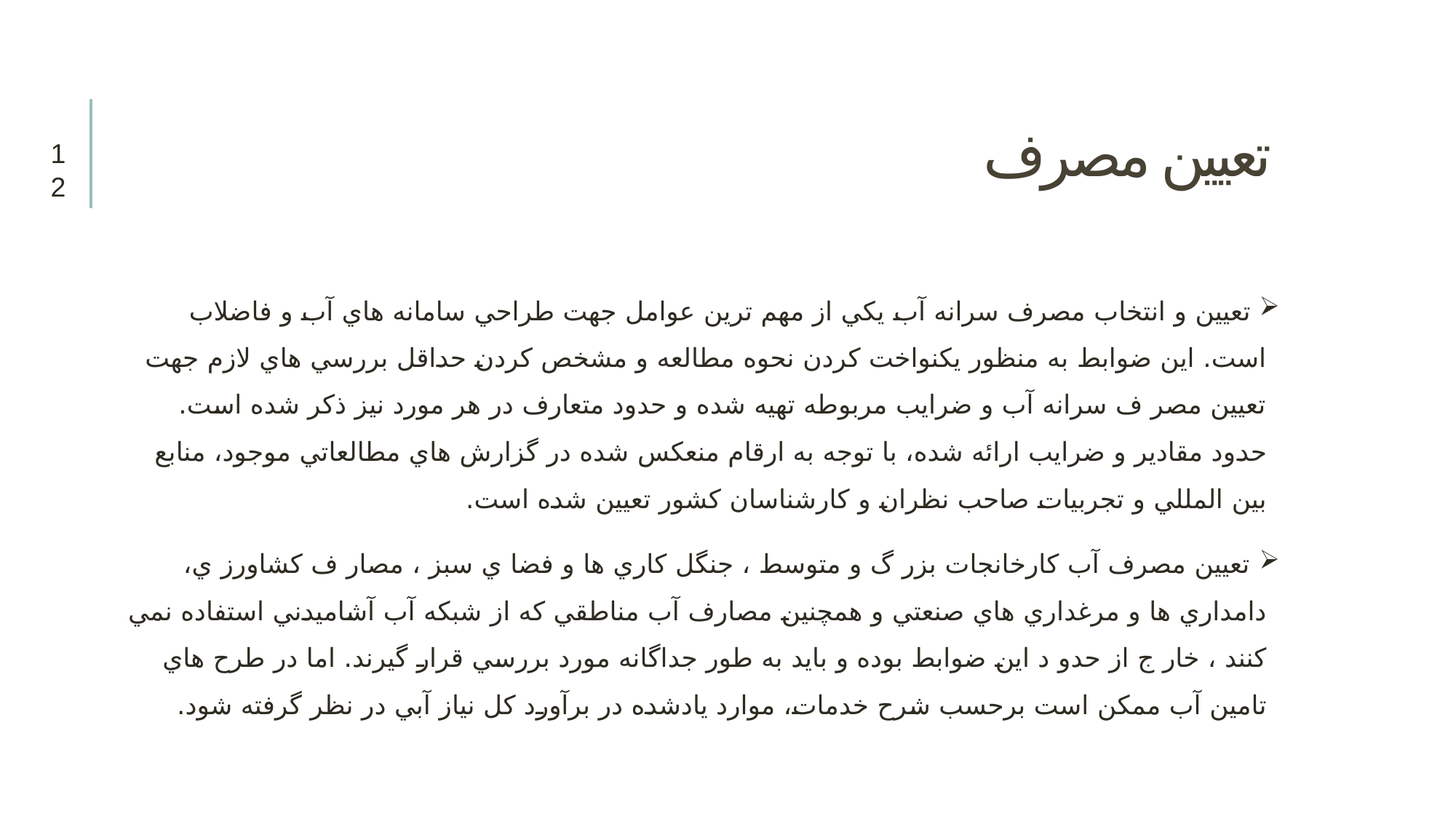

# تعيين مصرف
12
 تعيين و انتخاب مصرف سرانه آب يكي از مهم ترين عوامل جهت طراحي سامانه هاي آب و فاضلاب است. اين ضوابط به منظور يكنواخت كردن نحوه مطالعه و مشخص كردن حداقل بررسي هاي لازم جهت تعيين مصر ف سرانه آب و ضرايب مربوطه تهيه شده و حدود متعارف در هر مورد نيز ذكر شده است. حدود مقادير و ضرايب ارائه شده، با توجه به ارقام منعكس شده در گزارش هاي مطالعاتي موجود، منابع بين المللي و تجربيات صاحب نظران و كارشناسان كشور تعيين شده است.
 تعيين مصرف آب كارخانجات بزر گ و متوسط ، جنگل كاري ها و فضا ي سبز ، مصار ف كشاورز ي، دامداري ها و مرغداري هاي صنعتي و همچنين مصارف آب مناطقي كه از شبكه آب آشاميدني استفاده نمي كنند ، خار ج از حدو د اين ضوابط بوده و بايد به طور جداگانه مورد بررسي قرار گيرند. اما در طرح هاي تامين آب ممكن است برحسب شرح خدمات، موارد يادشده در برآورد كل نياز آبي در نظر گرفته شود.